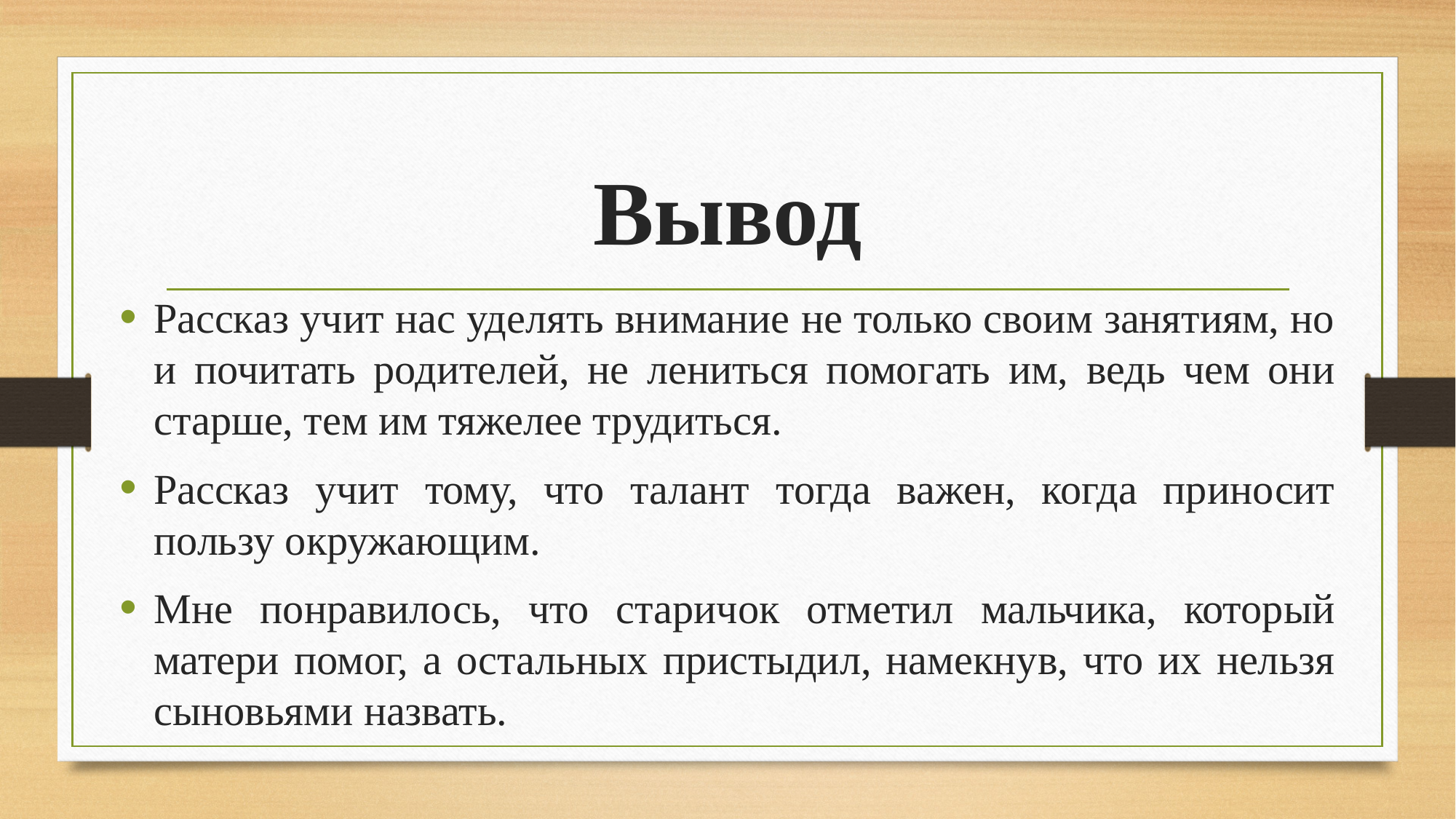

# Вывод
Рассказ учит нас уделять внимание не только своим занятиям, но и почитать родителей, не лениться помогать им, ведь чем они старше, тем им тяжелее трудиться.
Рассказ учит тому, что талант тогда важен, когда приносит пользу окружающим.
Мне понравилось, что старичок отметил мальчика, который матери помог, а остальных пристыдил, намекнув, что их нельзя сыновьями назвать.